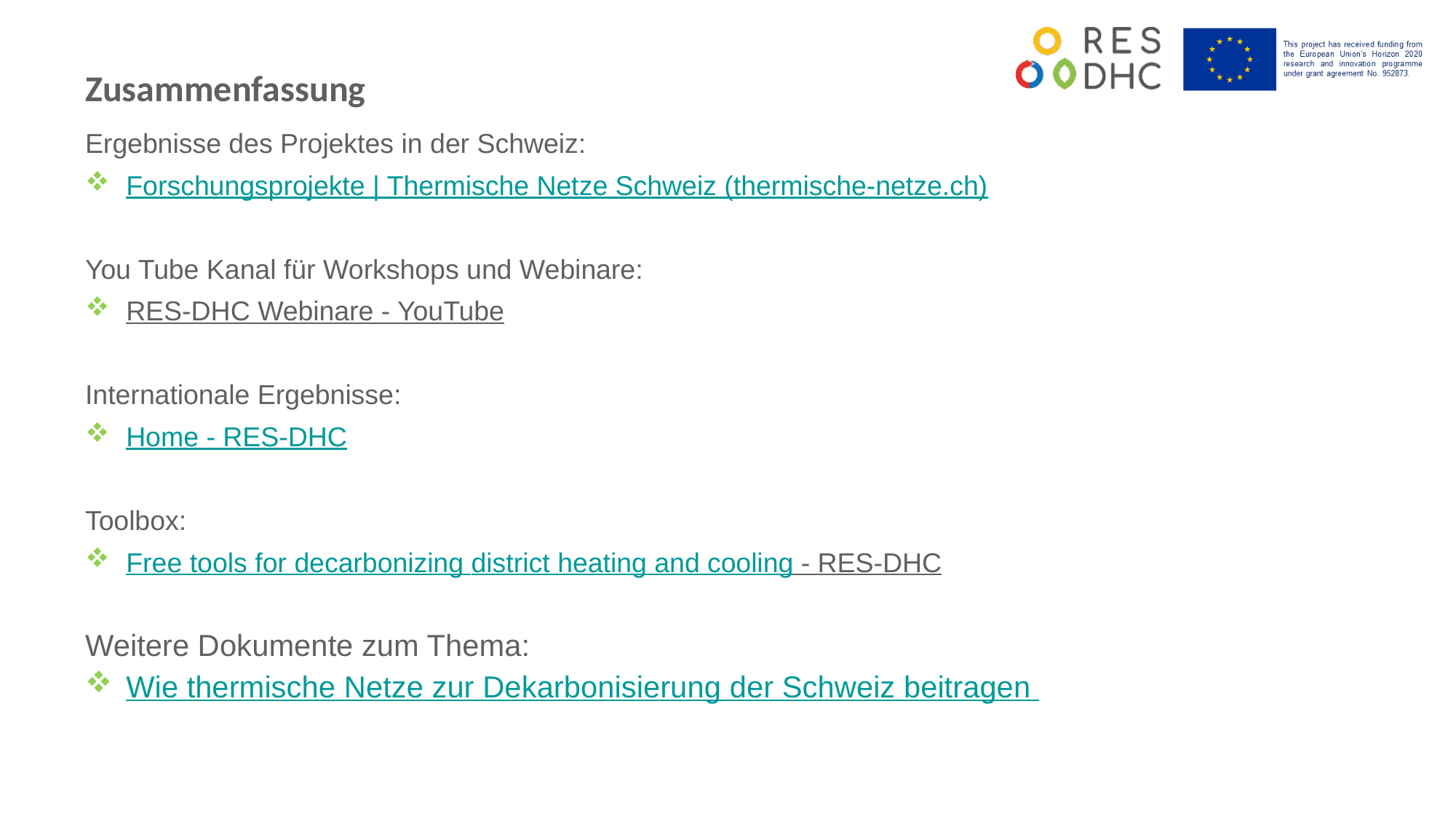

Zusammenfassung
Ergebnisse des Projektes in der Schweiz:
Forschungsprojekte | Thermische Netze Schweiz (thermische-netze.ch)

You Tube Kanal für Workshops und Webinare:
RES-DHC Webinare - YouTube

Internationale Ergebnisse:
Home - RES-DHC

Toolbox:
Free tools for decarbonizing district heating and cooling - RES-DHC

Weitere Dokumente zum Thema:
Wie thermische Netze zur Dekarbonisierung der Schweiz beitragen